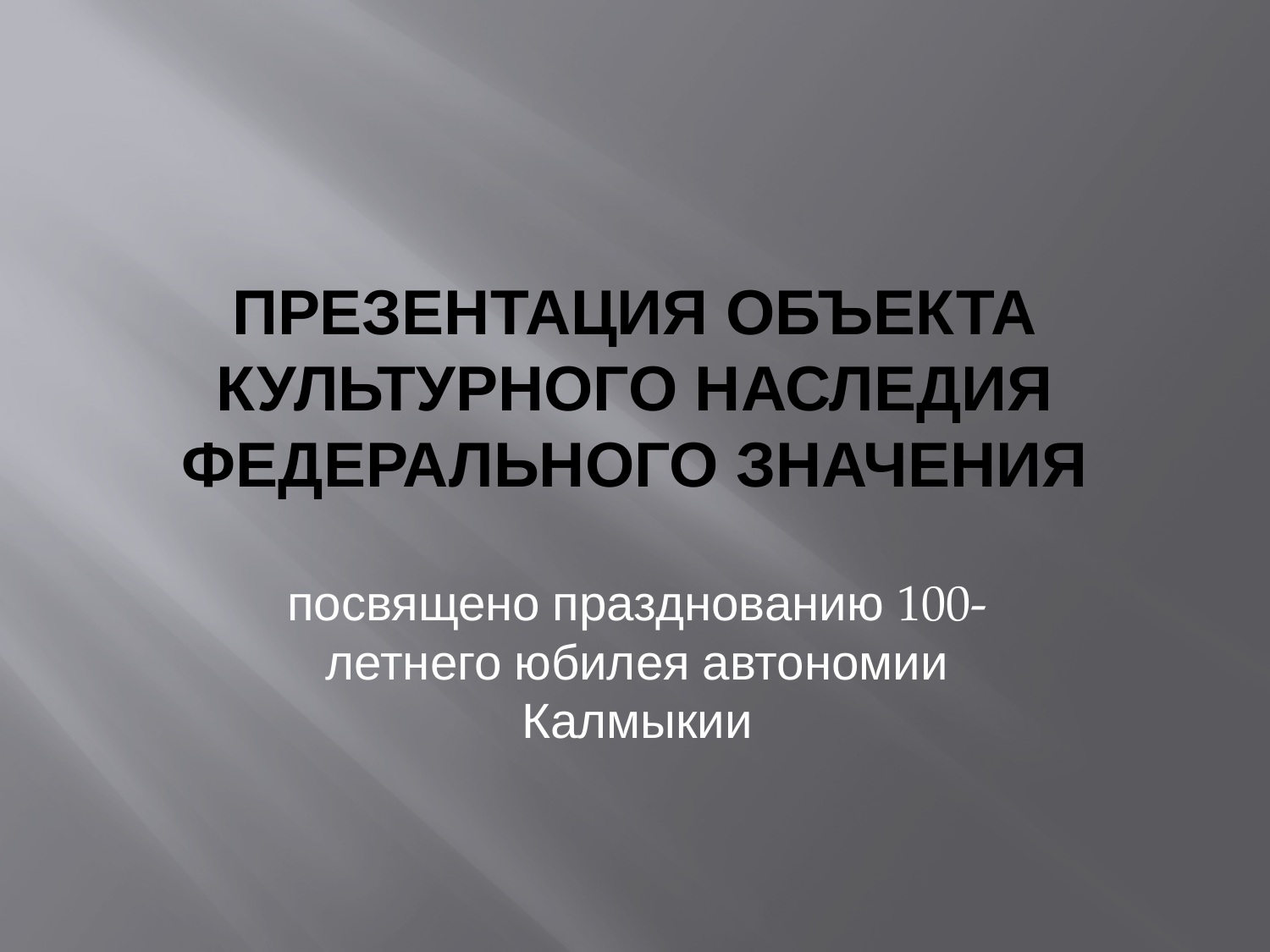

# Презентация объекта культурного наследия федерального значения

посвящено празднованию 100-летнего юбилея автономии Калмыкии